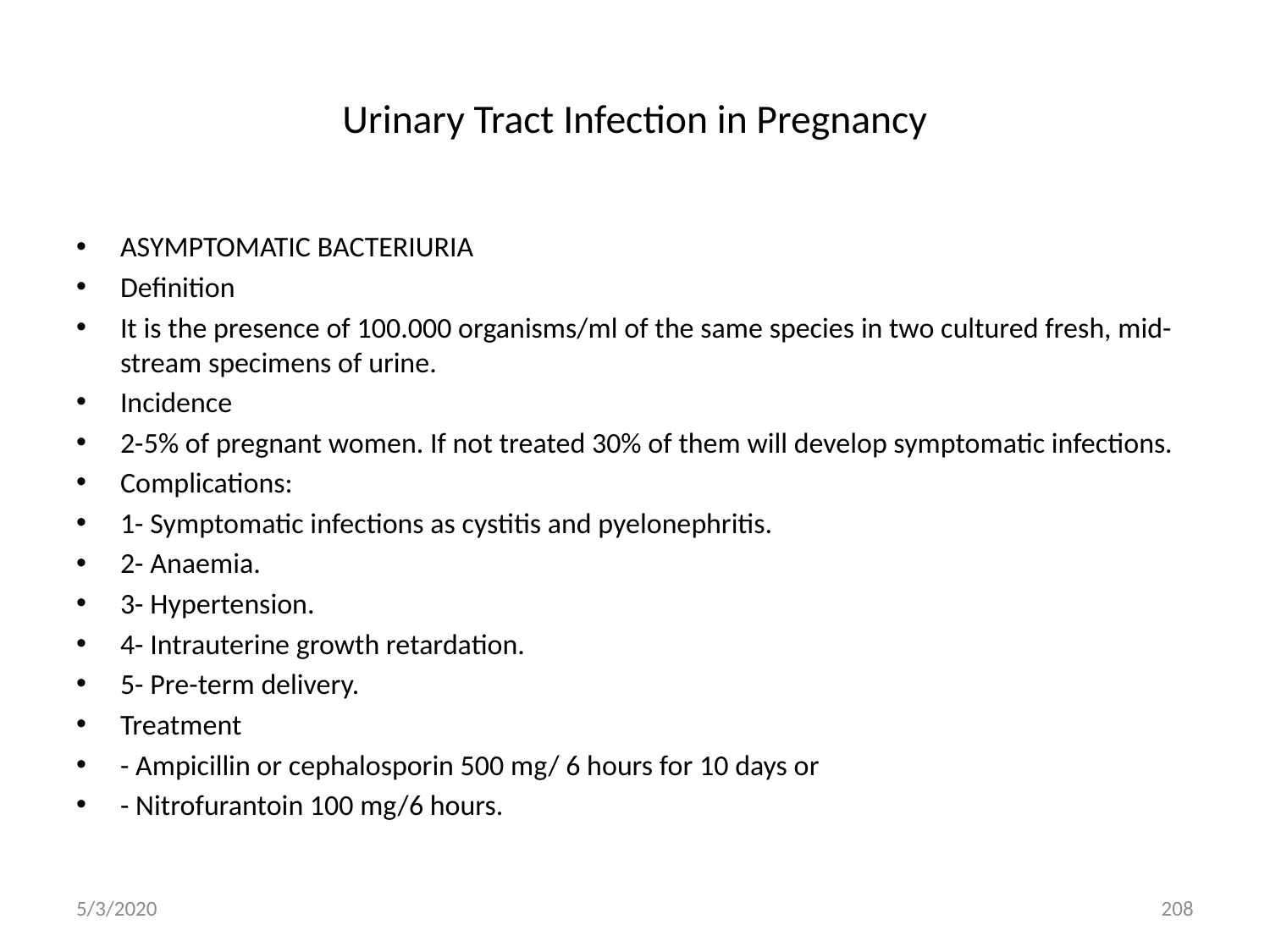

# Urinary Tract Infection in Pregnancy
ASYMPTOMATIC BACTERIURIA
Definition
It is the presence of 100.000 organisms/ml of the same species in two cultured fresh, mid-stream specimens of urine.
Incidence
2-5% of pregnant women. If not treated 30% of them will develop symptomatic infections.
Complications:
1- Symptomatic infections as cystitis and pyelonephritis.
2- Anaemia.
3- Hypertension.
4- Intrauterine growth retardation.
5- Pre-term delivery.
Treatment
- Ampicillin or cephalosporin 500 mg/ 6 hours for 10 days or
- Nitrofurantoin 100 mg/6 hours.
5/3/2020
208